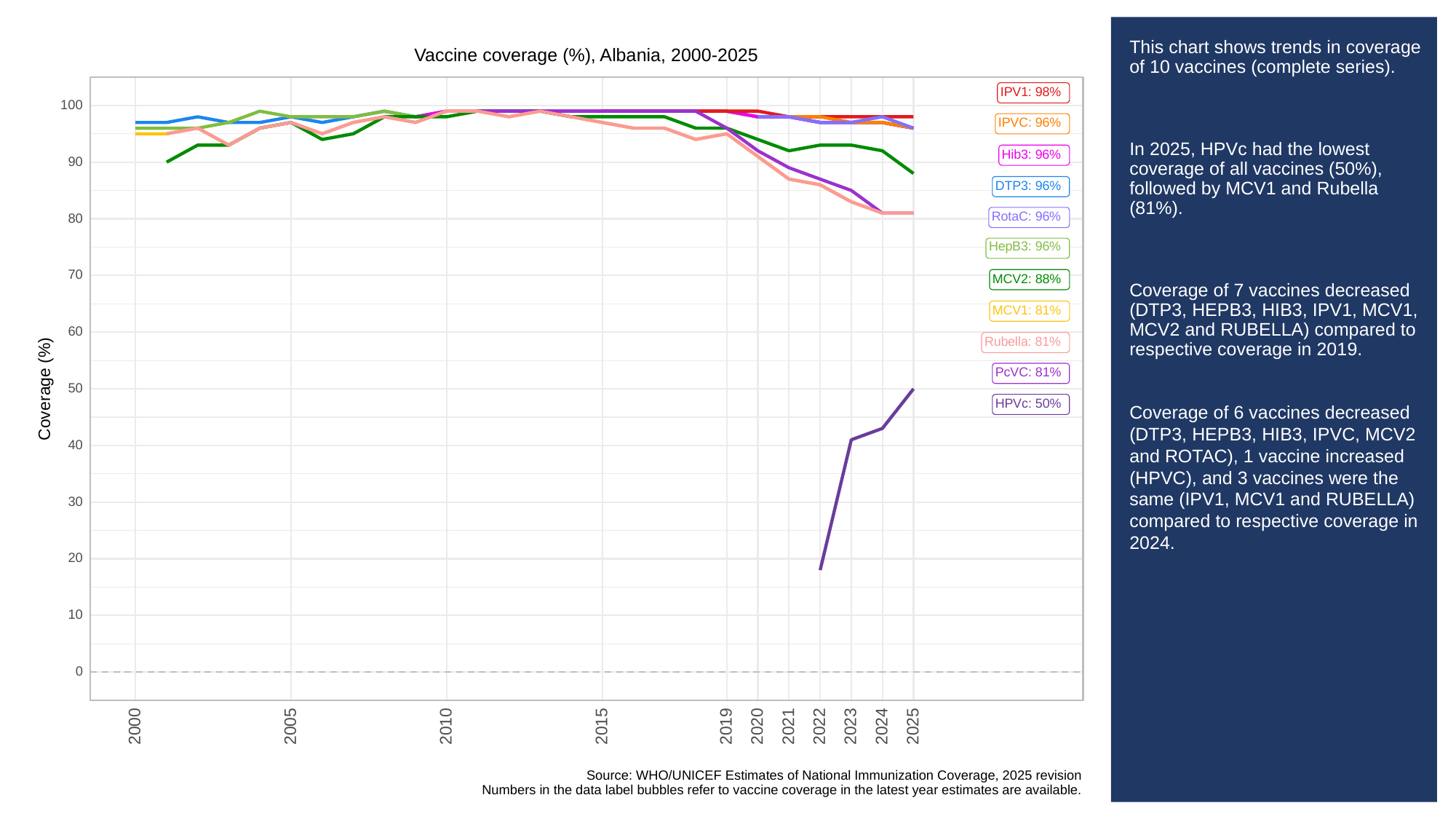

# This chart shows trends in coverage of 10 vaccines (complete series).

In 2025, HPVc had the lowest coverage of all vaccines (50%), followed by MCV1 and Rubella (81%).

Coverage of 7 vaccines decreased (DTP3, HEPB3, HIB3, IPV1, MCV1, MCV2 and RUBELLA) compared to respective coverage in 2019.

Coverage of 6 vaccines decreased (DTP3, HEPB3, HIB3, IPVC, MCV2 and ROTAC), 1 vaccine increased (HPVC), and 3 vaccines were the same (IPV1, MCV1 and RUBELLA) compared to respective coverage in 2024.

Vaccine coverage (%), Albania, 2000-2025

IPV1: 98%

100

IPVC: 96%

Hib3: 96%
90

DTP3: 96%

RotaC: 96%
80

HepB3: 96%

70
MCV2: 88%

MCV1: 81%
60

Rubella: 81%

PcVC: 81%
Coverage (%)
50

HPVc: 50%

40

30

20

10

0

2023
2000
2005
2010
2015
2019
2020
2021
2022
2024
2025
Source: WHO/UNICEF Estimates of National Immunization Coverage, 2025 revision
Numbers in the data label bubbles refer to vaccine coverage in the latest year estimates are available.